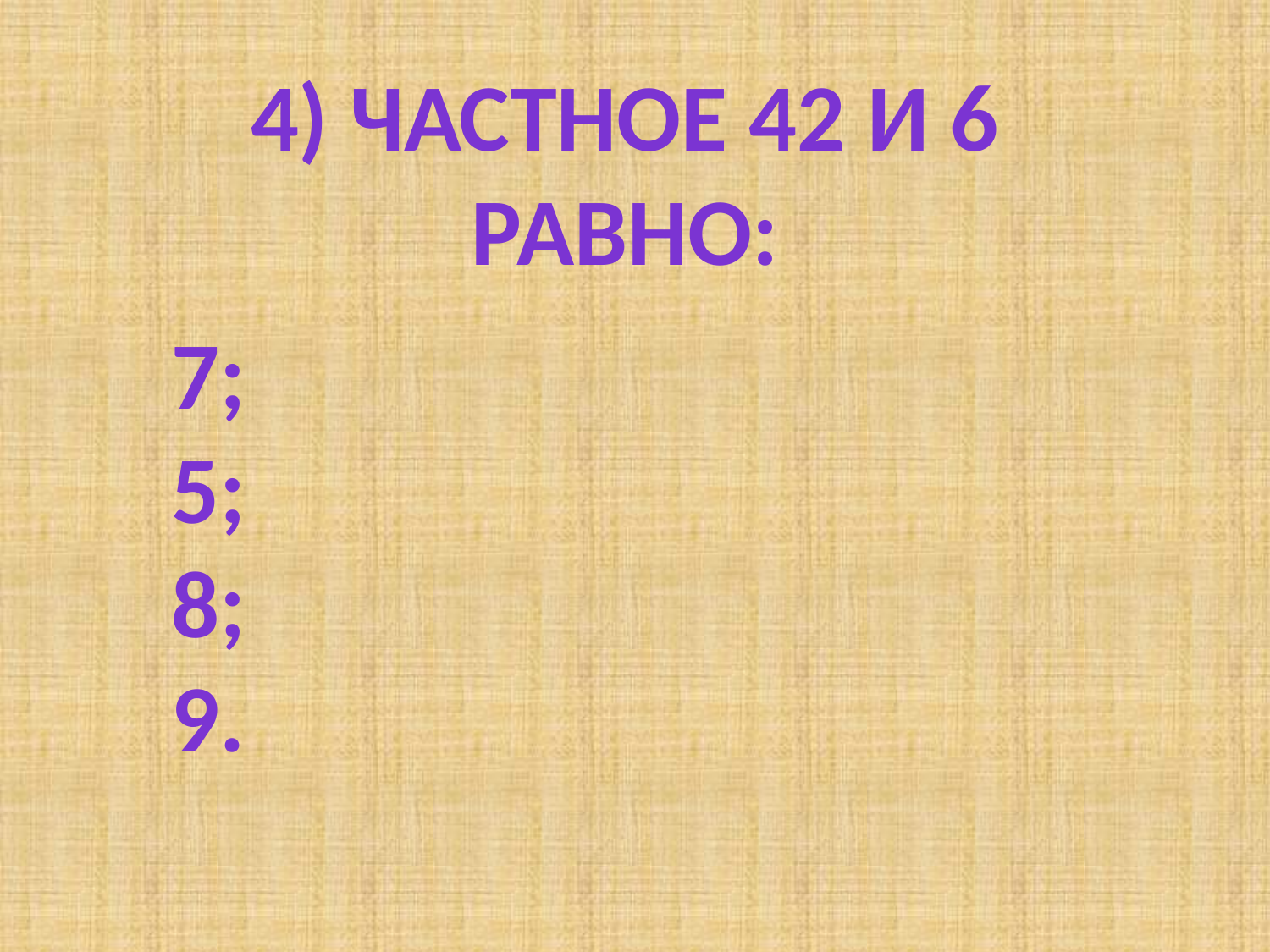

4) Частное 42 и 6 равно:
#
7;
5;
8;
9.